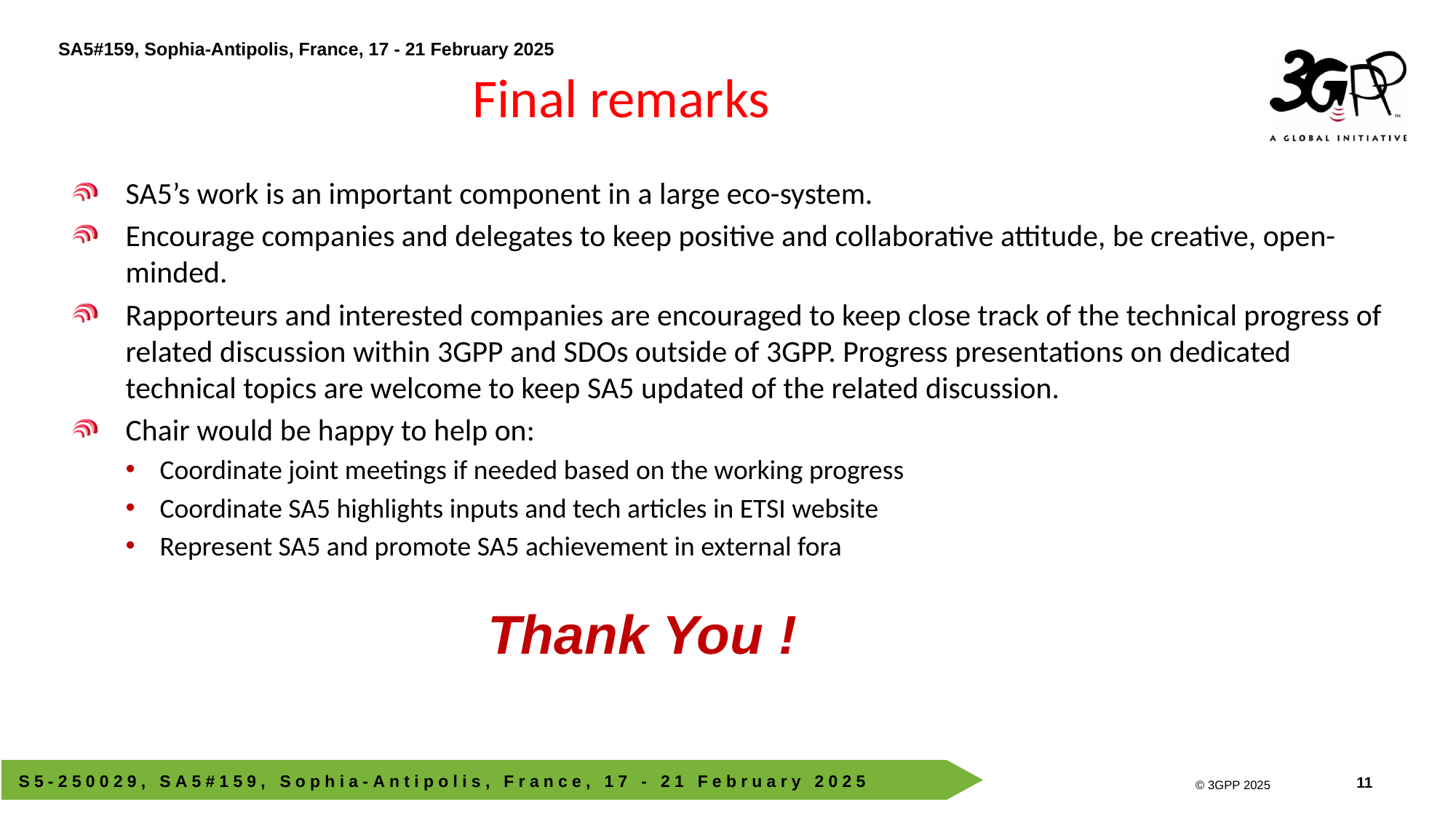

Final remarks
SA5’s work is an important component in a large eco-system.
Encourage companies and delegates to keep positive and collaborative attitude, be creative, open-minded.
Rapporteurs and interested companies are encouraged to keep close track of the technical progress of related discussion within 3GPP and SDOs outside of 3GPP. Progress presentations on dedicated technical topics are welcome to keep SA5 updated of the related discussion.
Chair would be happy to help on:
Coordinate joint meetings if needed based on the working progress
Coordinate SA5 highlights inputs and tech articles in ETSI website
Represent SA5 and promote SA5 achievement in external fora
# Thank You !